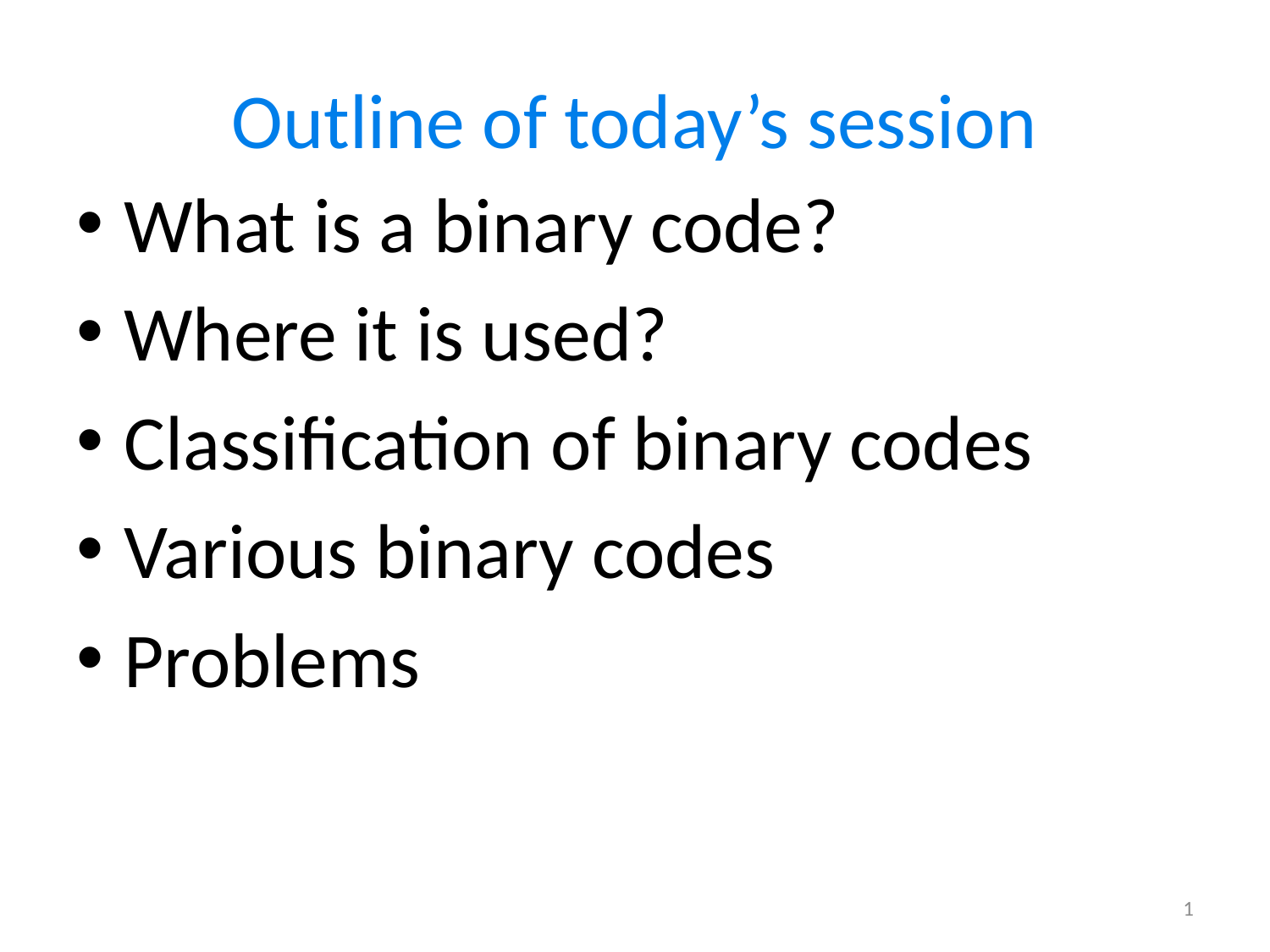

# Outline of today’s session
What is a binary code?
Where it is used?
Classification of binary codes
Various binary codes
Problems

1